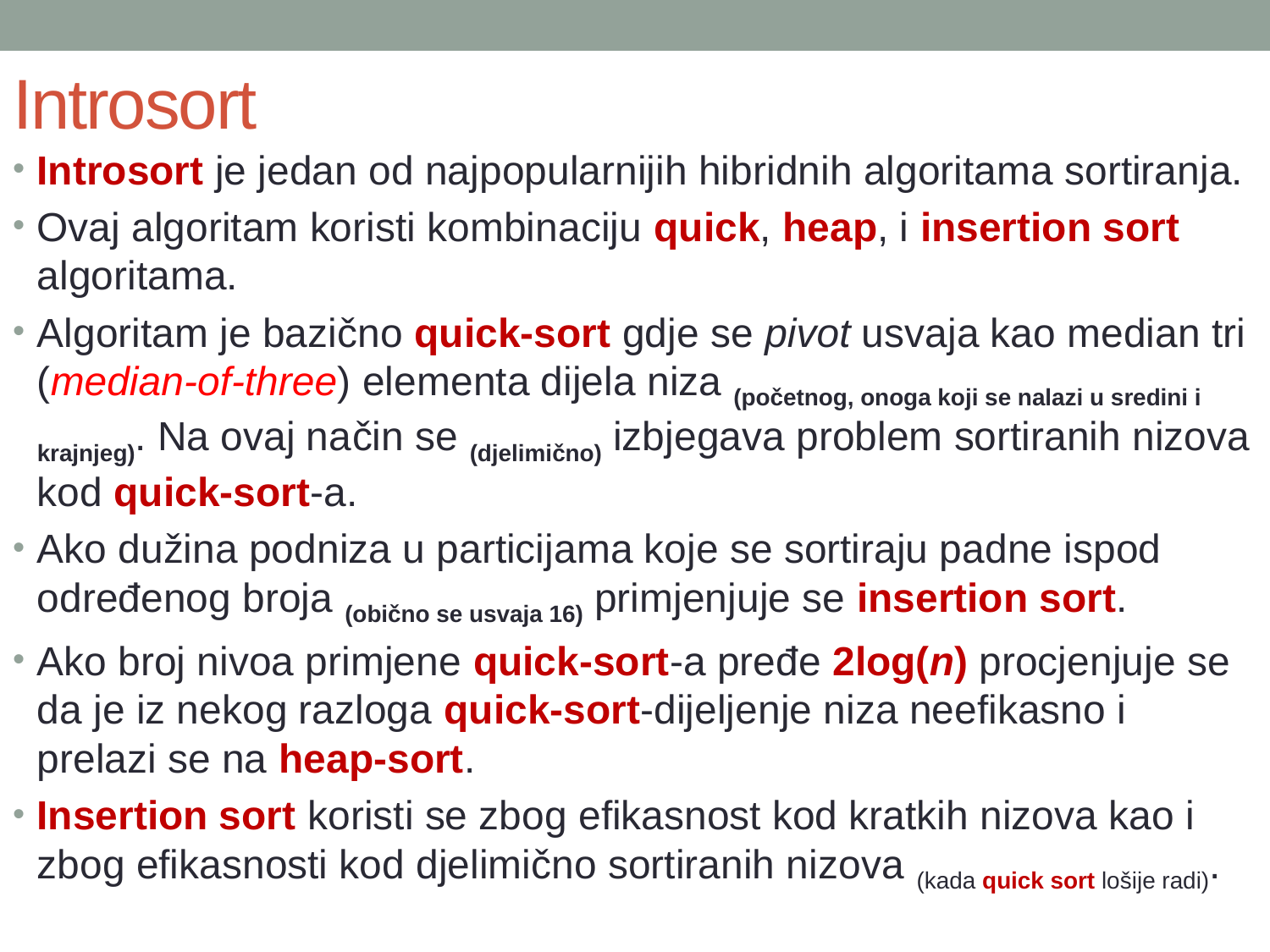

# Introsort
Introsort je jedan od najpopularnijih hibridnih algoritama sortiranja.
Ovaj algoritam koristi kombinaciju quick, heap, i insertion sort algoritama.
Algoritam je bazično quick-sort gdje se pivot usvaja kao median tri (median-of-three) elementa dijela niza (početnog, onoga koji se nalazi u sredini i krajnjeg). Na ovaj način se (djelimično) izbjegava problem sortiranih nizova kod quick-sort-a.
Ako dužina podniza u particijama koje se sortiraju padne ispod određenog broja (obično se usvaja 16) primjenjuje se insertion sort.
Ako broj nivoa primjene quick-sort-a pređe 2log(n) procjenjuje se da je iz nekog razloga quick-sort-dijeljenje niza neefikasno i prelazi se na heap-sort.
Insertion sort koristi se zbog efikasnost kod kratkih nizova kao i zbog efikasnosti kod djelimično sortiranih nizova (kada quick sort lošije radi).